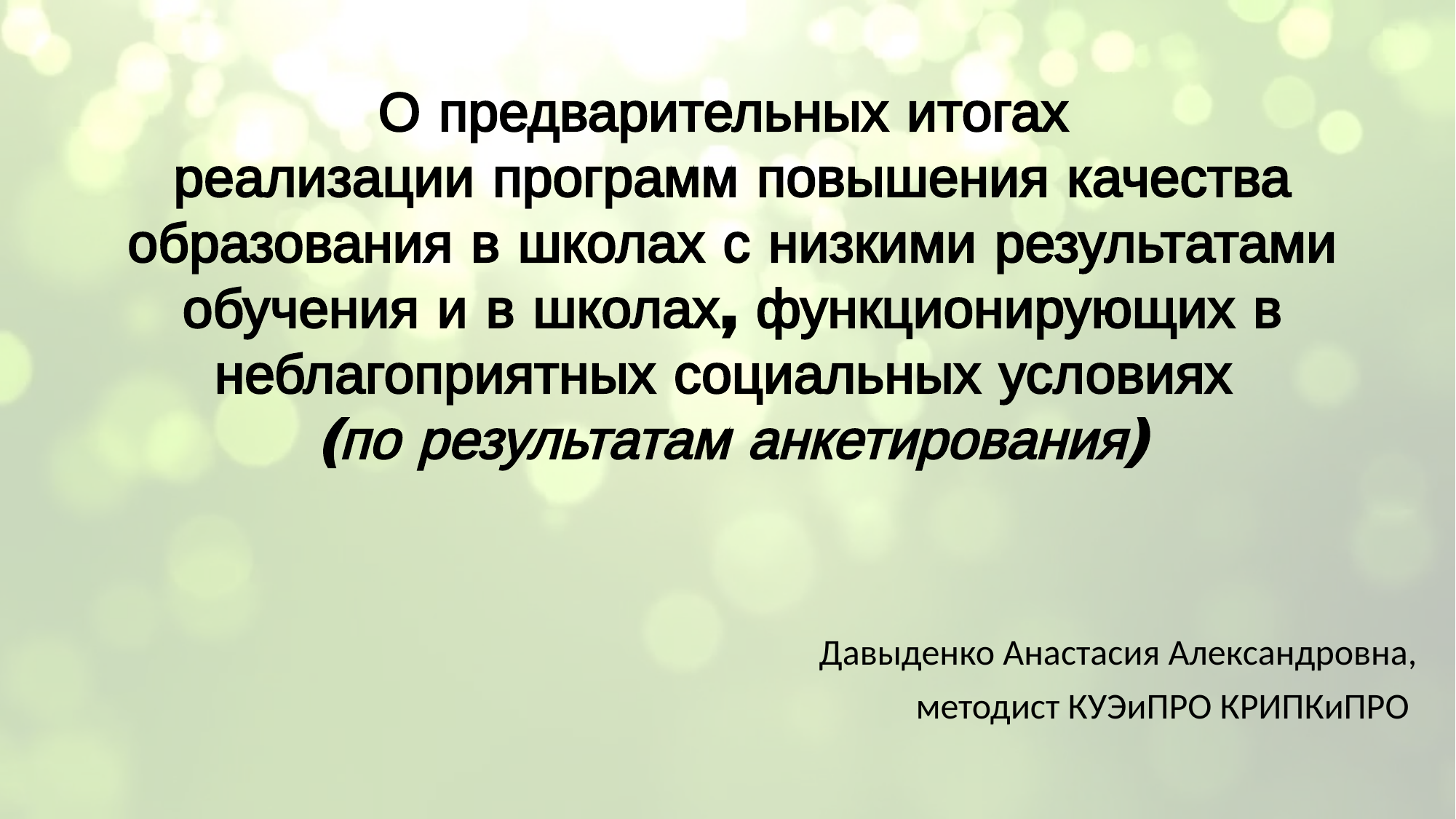

О предварительных итогах
реализации программ повышения качества образования в школах с низкими результатами обучения и в школах, функционирующих в неблагоприятных социальных условиях
(по результатам анкетирования)
Давыденко Анастасия Александровна,
методист КУЭиПРО КРИПКиПРО